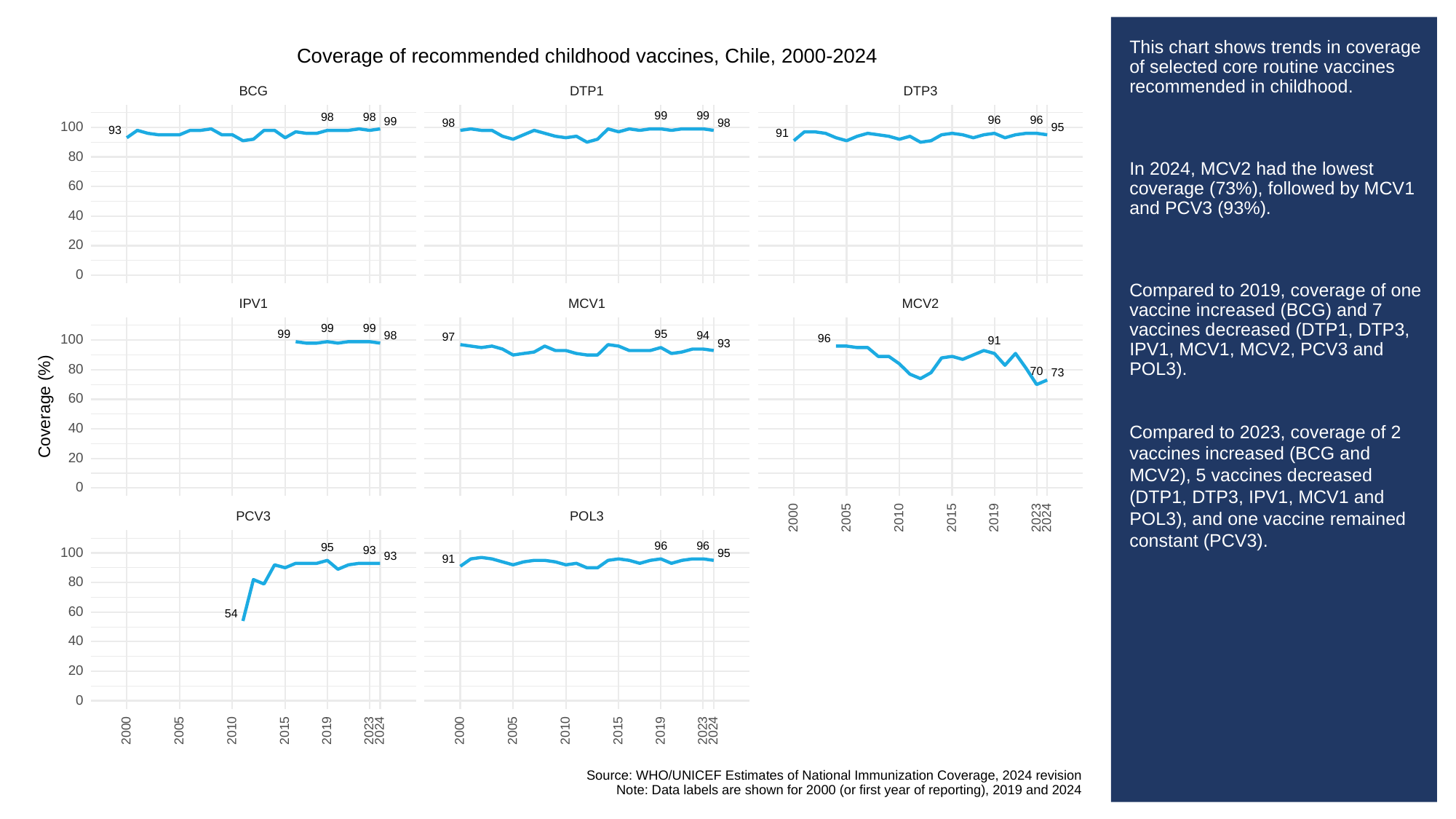

# This chart shows trends in coverage of selected core routine vaccines recommended in childhood.

In 2024, MCV2 had the lowest coverage (73%), followed by MCV1 and PCV3 (93%).

Compared to 2019, coverage of one vaccine increased (BCG) and 7 vaccines decreased (DTP1, DTP3, IPV1, MCV1, MCV2, PCV3 and POL3).

Compared to 2023, coverage of 2 vaccines increased (BCG and MCV2), 5 vaccines decreased (DTP1, DTP3, IPV1, MCV1 and POL3), and one vaccine remained constant (PCV3).

Coverage of recommended childhood vaccines, Chile, 2000-2024
BCG
DTP3
DTP1

99
99

98
98
96
96
99
98
98
100
95
93

91

80

60

40

20

0

MCV1
MCV2
IPV1

99
99

99
95
98
94
97
96
100
91
93

80
70
73

60
Coverage (%)

40

20

0

POL3
PCV3
2023
2000
2005
2010
2015
2019
2024

96
96
95
93
100
95
93

91

80

60
54

40

20

0

2023
2023
2000
2005
2010
2015
2019
2024
2000
2005
2010
2015
2019
2024
Source: WHO/UNICEF Estimates of National Immunization Coverage, 2024 revision
Note: Data labels are shown for 2000 (or first year of reporting), 2019 and 2024